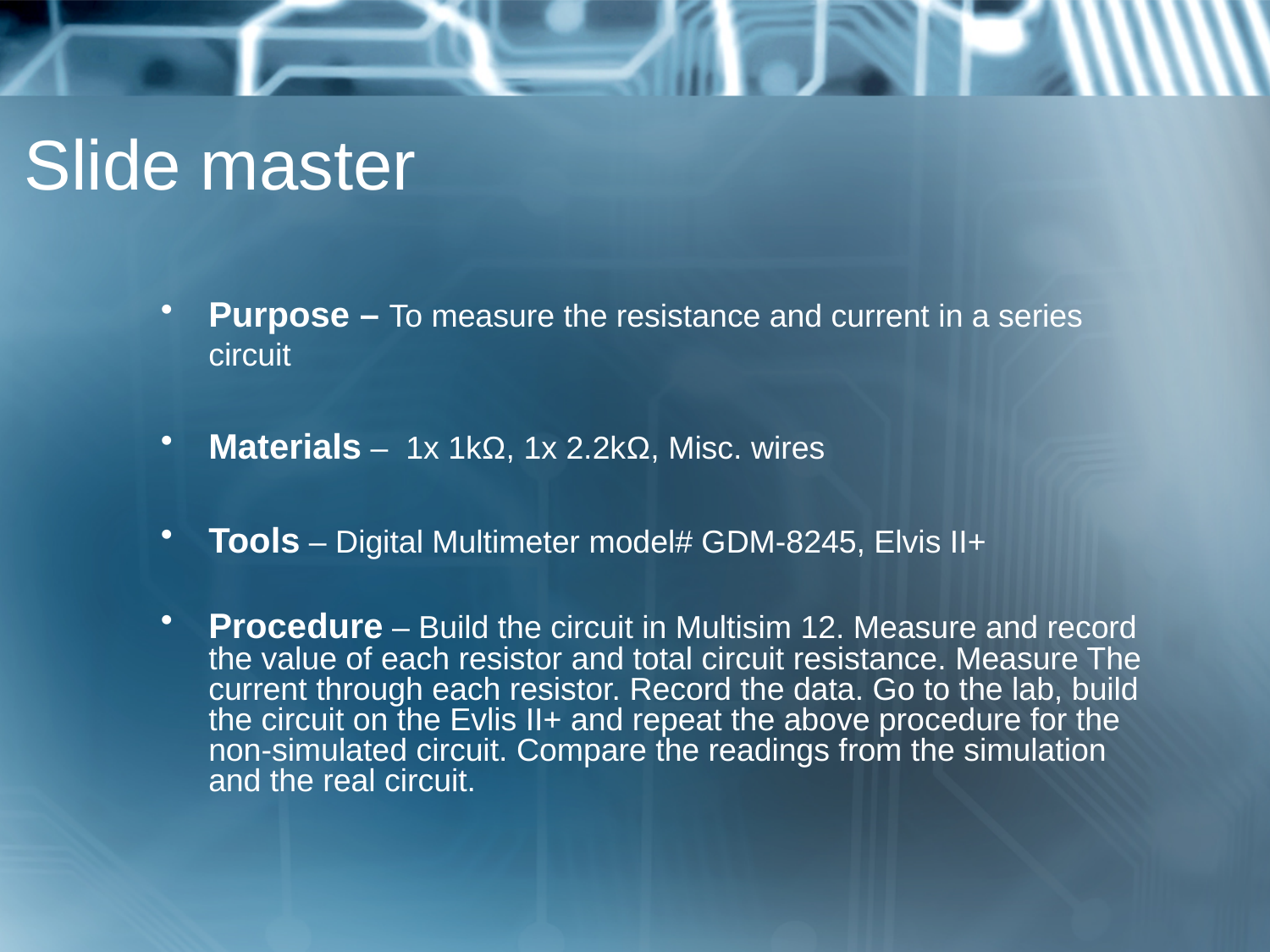

# Slide master
Purpose – To measure the resistance and current in a series circuit

Materials –  1x 1kΩ, 1x 2.2kΩ, Misc. wires

Tools – Digital Multimeter model# GDM-8245, Elvis II+

Procedure – Build the circuit in Multisim 12. Measure and record the value of each resistor and total circuit resistance. Measure The current through each resistor. Record the data. Go to the lab, build the circuit on the Evlis II+ and repeat the above procedure for the non-simulated circuit. Compare the readings from the simulation and the real circuit.